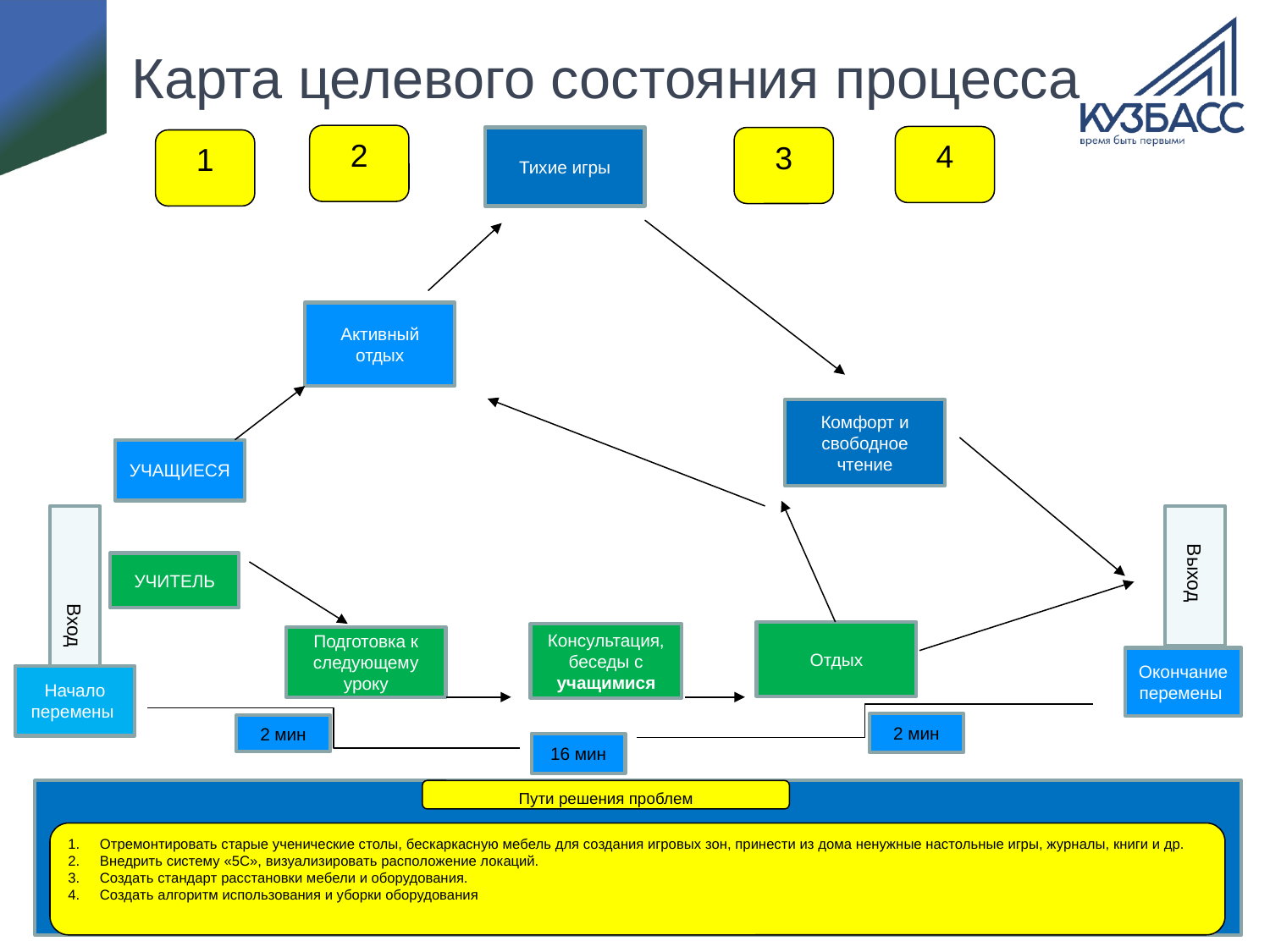

# Карта целевого состояния процесса
2
4
Тихие игры
3
1
Активный отдых
Комфорт и свободное чтение
УЧАЩИЕСЯ
Выход
УЧИТЕЛЬ
Вход
Отдых
Консультация, беседы с учащимися
Подготовка к следующему уроку
Окончание перемены
Начало перемены
2 мин
2 мин
16 мин

Пути решения проблем
Отремонтировать старые ученические столы, бескаркасную мебель для создания игровых зон, принести из дома ненужные настольные игры, журналы, книги и др.
Внедрить систему «5С», визуализировать расположение локаций.
Создать стандарт расстановки мебели и оборудования.
Создать алгоритм использования и уборки оборудования